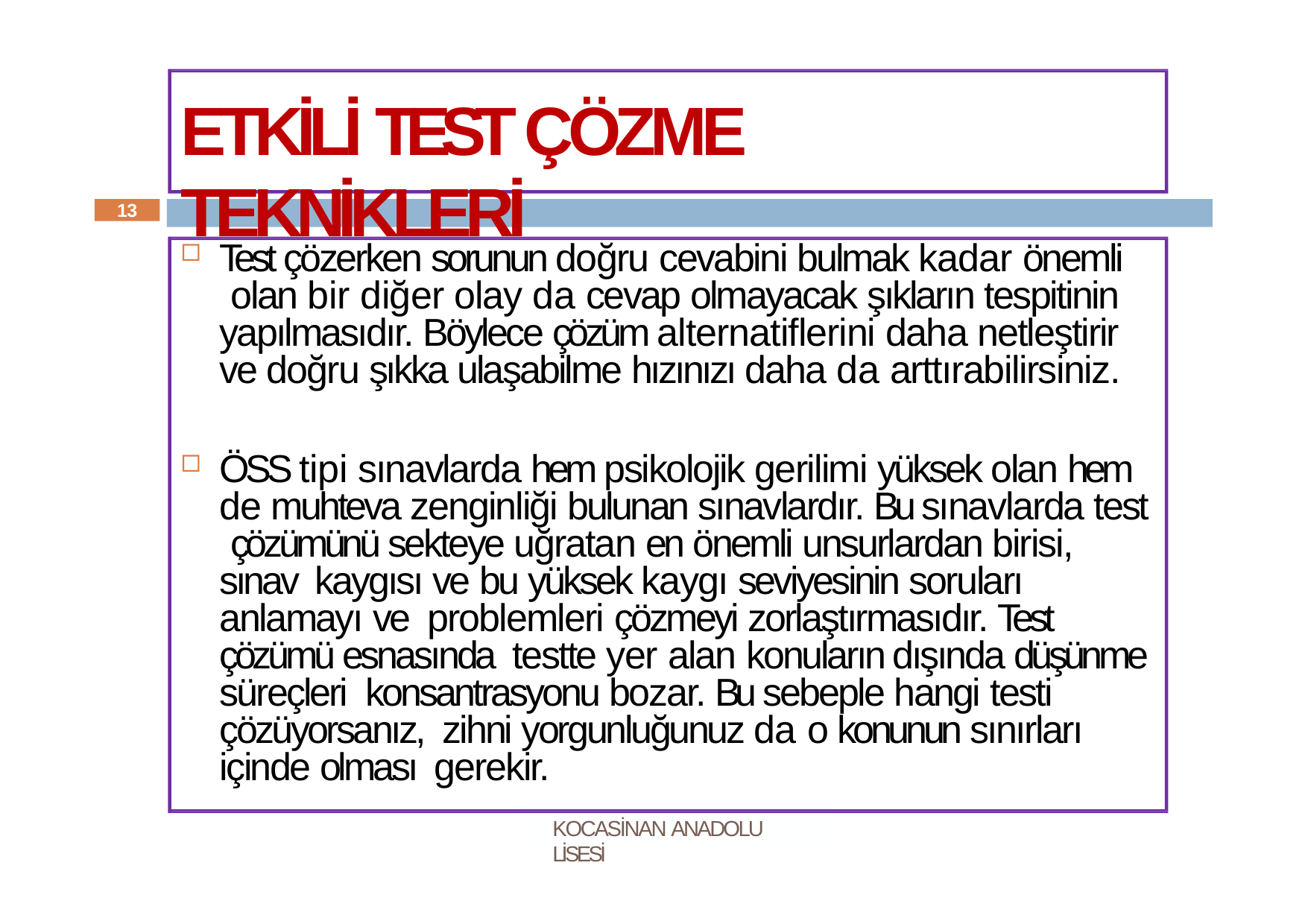

# ETKİLİ TEST ÇÖZME TEKNİKLERİ
13
Test çözerken sorunun doğru cevabini bulmak kadar önemli  olan bir diğer olay da cevap olmayacak şıkların tespitinin  yapılmasıdır. Böylece çözüm alternatiflerini daha netleştirir  ve doğru şıkka ulaşabilme hızınızı daha da arttırabilirsiniz.

ÖSS tipi sınavlarda hem psikolojik gerilimi yüksek olan hem  de muhteva zenginliği bulunan sınavlardır. Bu sınavlarda test  çözümünü sekteye uğratan en önemli unsurlardan birisi, sınav  kaygısı ve bu yüksek kaygı seviyesinin soruları anlamayı ve  problemleri çözmeyi zorlaştırmasıdır. Test çözümü esnasında  testte yer alan konuların dışında düşünme süreçleri  konsantrasyonu bozar. Bu sebeple hangi testi çözüyorsanız,  zihni yorgunluğunuz da o konunun sınırları içinde olması  gerekir.

KOCASİNAN ANADOLU LİSESİ